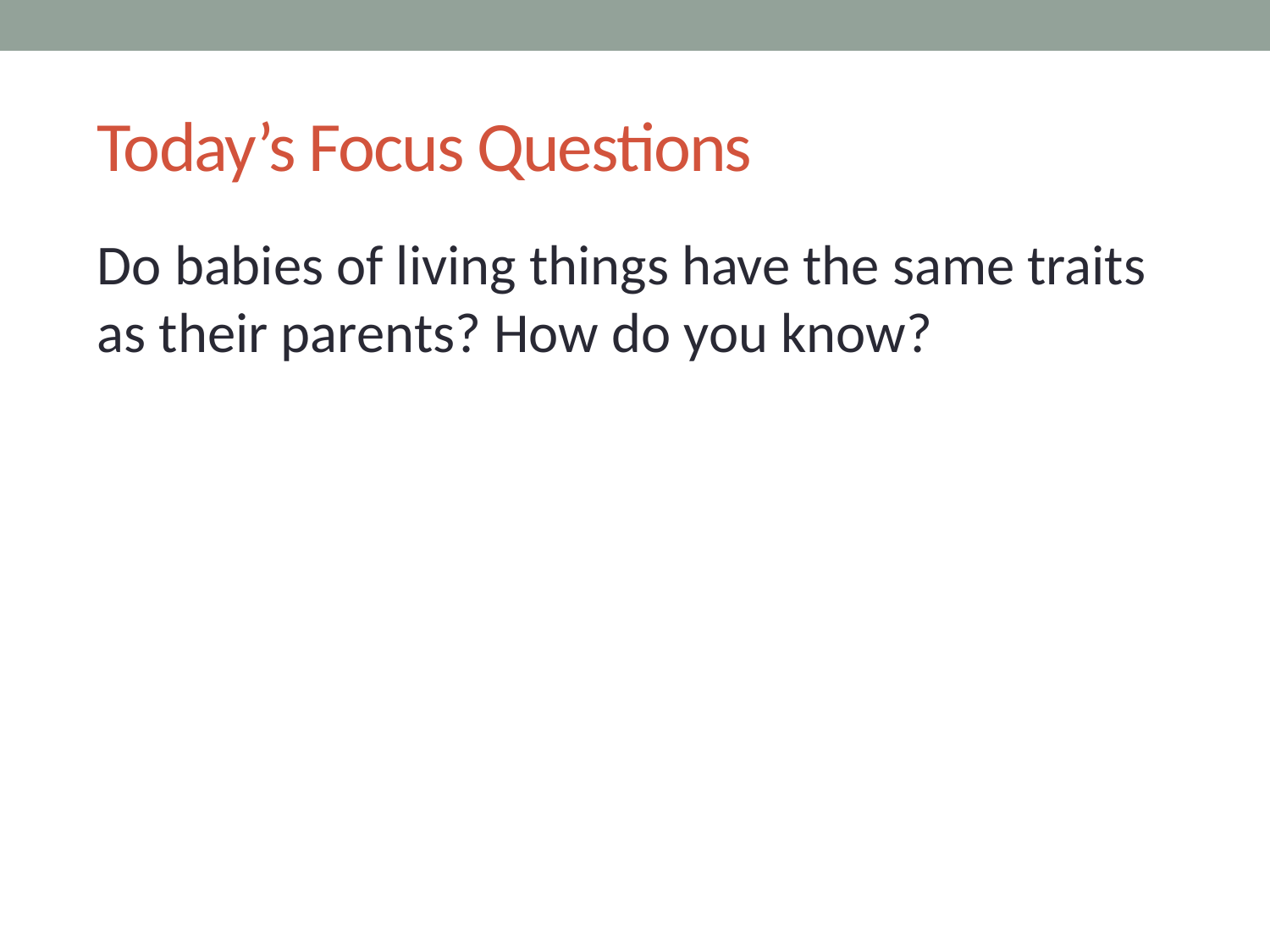

# Today’s Focus Questions
Do babies of living things have the same traits as their parents? How do you know?